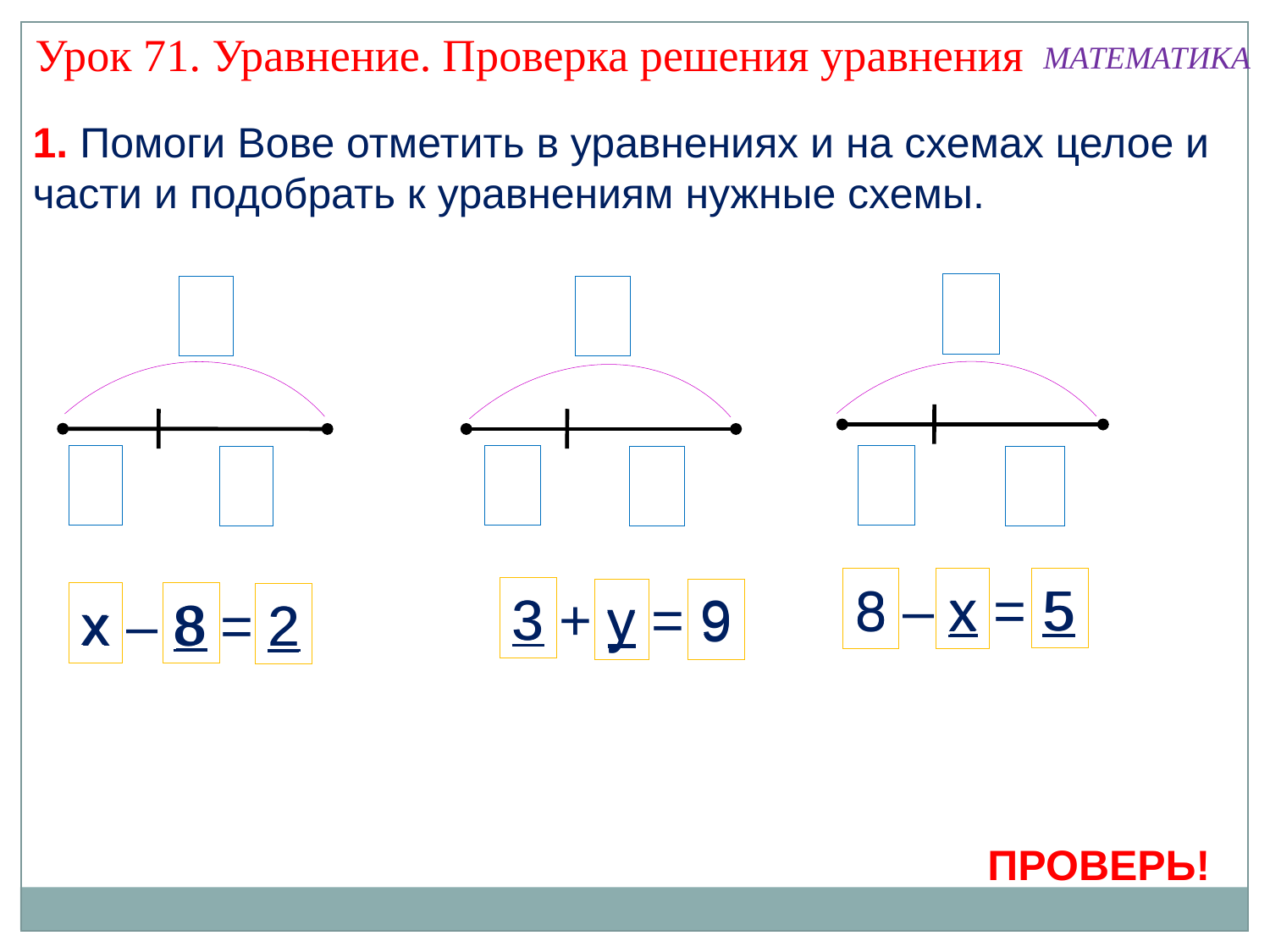

Урок 71. Уравнение. Проверка решения уравнения
МАТЕМАТИКА
1. Помоги Вове отметить в уравнениях и на схемах целое и части и подобрать к уравнениям нужные схемы.

5
8 – х = 5
8
х
3
3 + у = 9
9
у
х
8
х – 8 = 2
2
ПРОВЕРЬ!